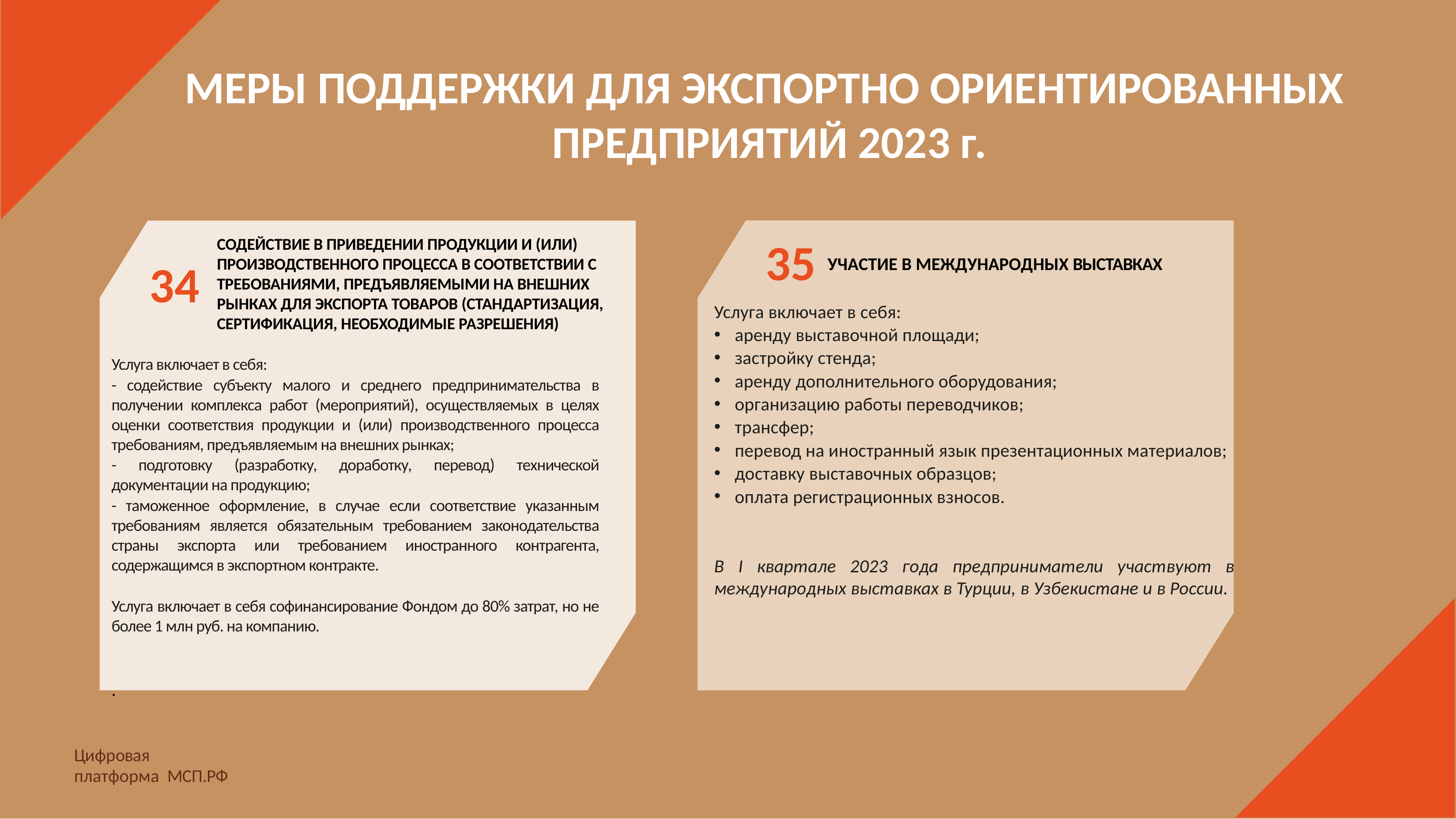

МЕРЫ ПОДДЕРЖКИ ДЛЯ ЭКСПОРТНО ОРИЕНТИРОВАННЫХ  ПРЕДПРИЯТИЙ 2023 г.

35
СОДЕЙСТВИЕ В ПРИВЕДЕНИИ ПРОДУКЦИИ И (ИЛИ)  ПРОИЗВОДСТВЕННОГО ПРОЦЕССА В СООТВЕТСТВИИ С ТРЕБОВАНИЯМИ, ПРЕДЪЯВЛЯЕМЫМИ НА ВНЕШНИХ РЫНКАХ ДЛЯ ЭКСПОРТА ТОВАРОВ (СТАНДАРТИЗАЦИЯ, СЕРТИФИКАЦИЯ, НЕОБХОДИМЫЕ РАЗРЕШЕНИЯ)
УЧАСТИЕ В МЕЖДУНАРОДНЫХ ВЫСТАВКАХ
34
Услуга включает в себя:
аренду выставочной площади;
застройку стенда;
аренду дополнительного оборудования;
организацию работы переводчиков;
трансфер;
перевод на иностранный язык презентационных материалов;
доставку выставочных образцов;
оплата регистрационных взносов.

В I квартале 2023 года предприниматели участвуют в международных выставках в Турции, в Узбекистане и в России.

Услуга включает в себя:
- содействие субъекту малого и среднего предпринимательства в получении комплекса работ (мероприятий), осуществляемых в целях оценки соответствия продукции и (или) производственного процесса требованиям, предъявляемым на внешних рынках;
- подготовку (разработку, доработку, перевод) технической документации на продукцию;
- таможенное оформление, в случае если соответствие указанным требованиям является обязательным требованием законодательства страны экспорта или требованием иностранного контрагента, содержащимся в экспортном контракте.

Услуга включает в себя софинансирование Фондом до 80% затрат, но не более 1 млн руб. на компанию.

.

Цифровая платформа  МСП.РФ